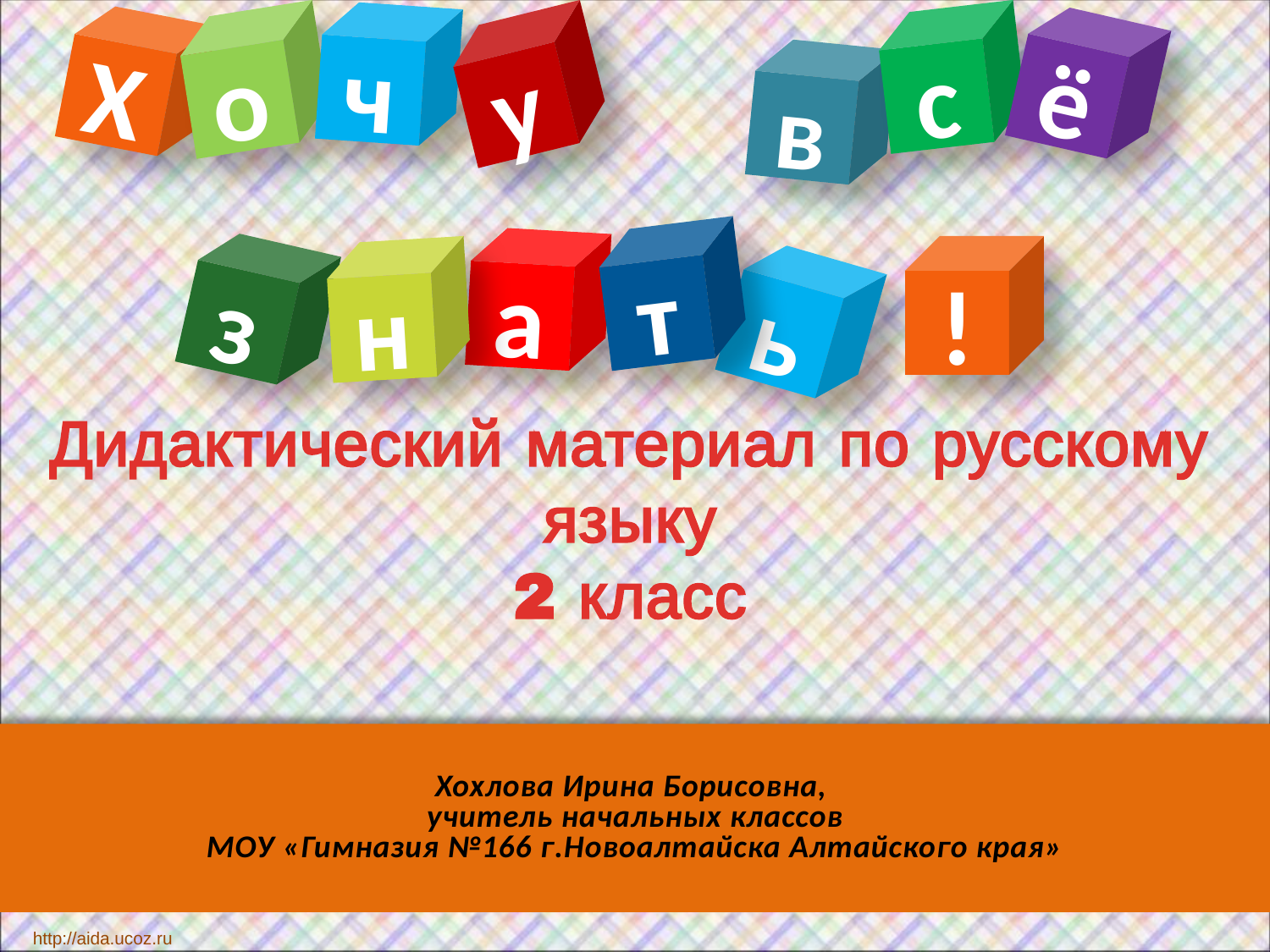

ч
с
о
Х
ё
у
в
т
а
!
з
н
ь
Дидактический материал по русскому языку
2 класс
Хохлова Ирина Борисовна,
учитель начальных классов
МОУ «Гимназия №166 г.Новоалтайска Алтайского края»
http://aida.ucoz.ru